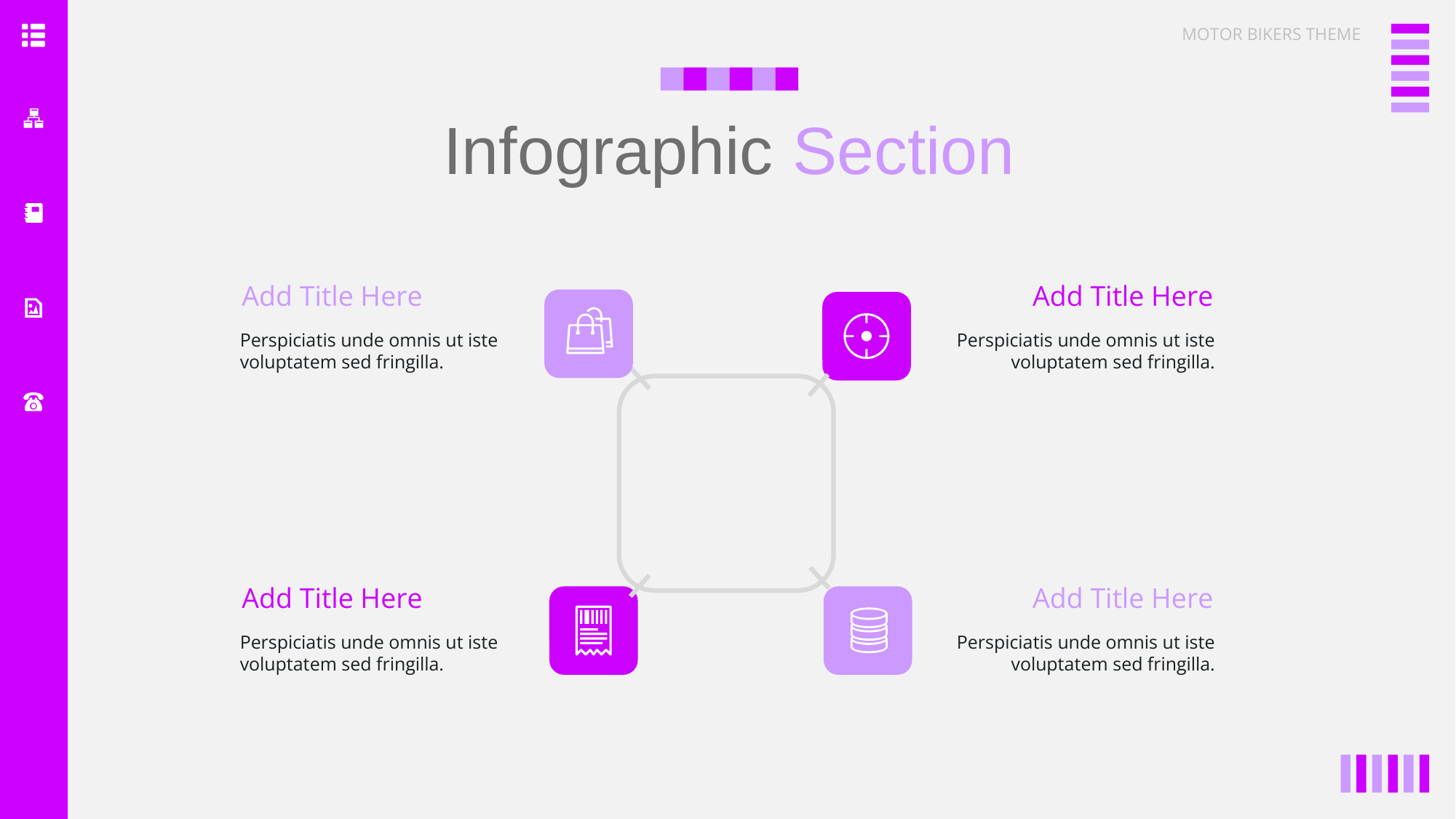

MOTOR BIKERS THEME

Infographic Section
Add Title Here
Add Title Here

Perspiciatis unde omnis ut iste voluptatem sed fringilla.
Perspiciatis unde omnis ut iste voluptatem sed fringilla.

Add Title Here
Add Title Here

Perspiciatis unde omnis ut iste voluptatem sed fringilla.
Perspiciatis unde omnis ut iste voluptatem sed fringilla.